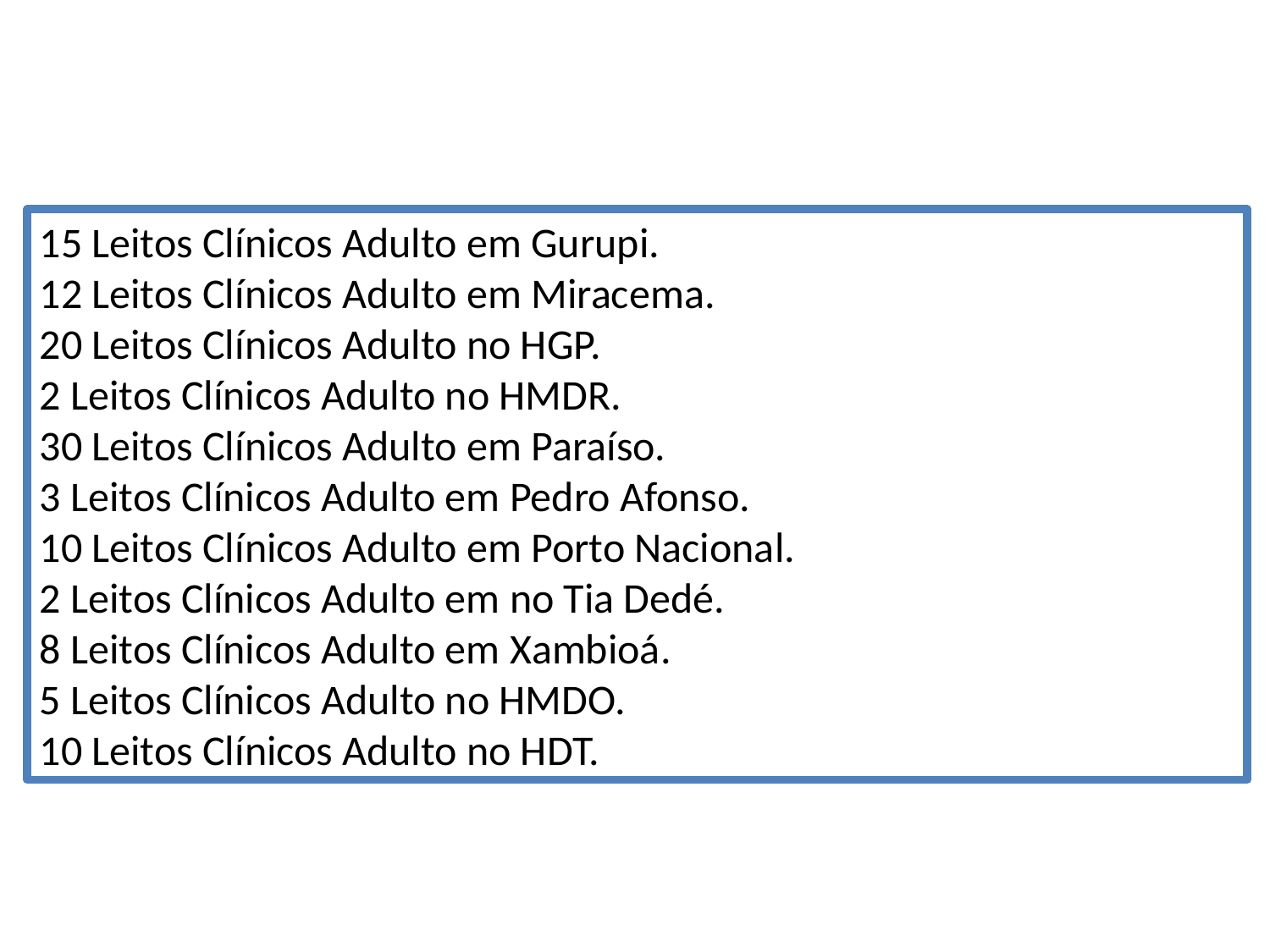

#
15 Leitos Clínicos Adulto em Gurupi.
12 Leitos Clínicos Adulto em Miracema.
20 Leitos Clínicos Adulto no HGP.
2 Leitos Clínicos Adulto no HMDR.
30 Leitos Clínicos Adulto em Paraíso.
3 Leitos Clínicos Adulto em Pedro Afonso.
10 Leitos Clínicos Adulto em Porto Nacional.
2 Leitos Clínicos Adulto em no Tia Dedé.
8 Leitos Clínicos Adulto em Xambioá.
5 Leitos Clínicos Adulto no HMDO.
10 Leitos Clínicos Adulto no HDT.